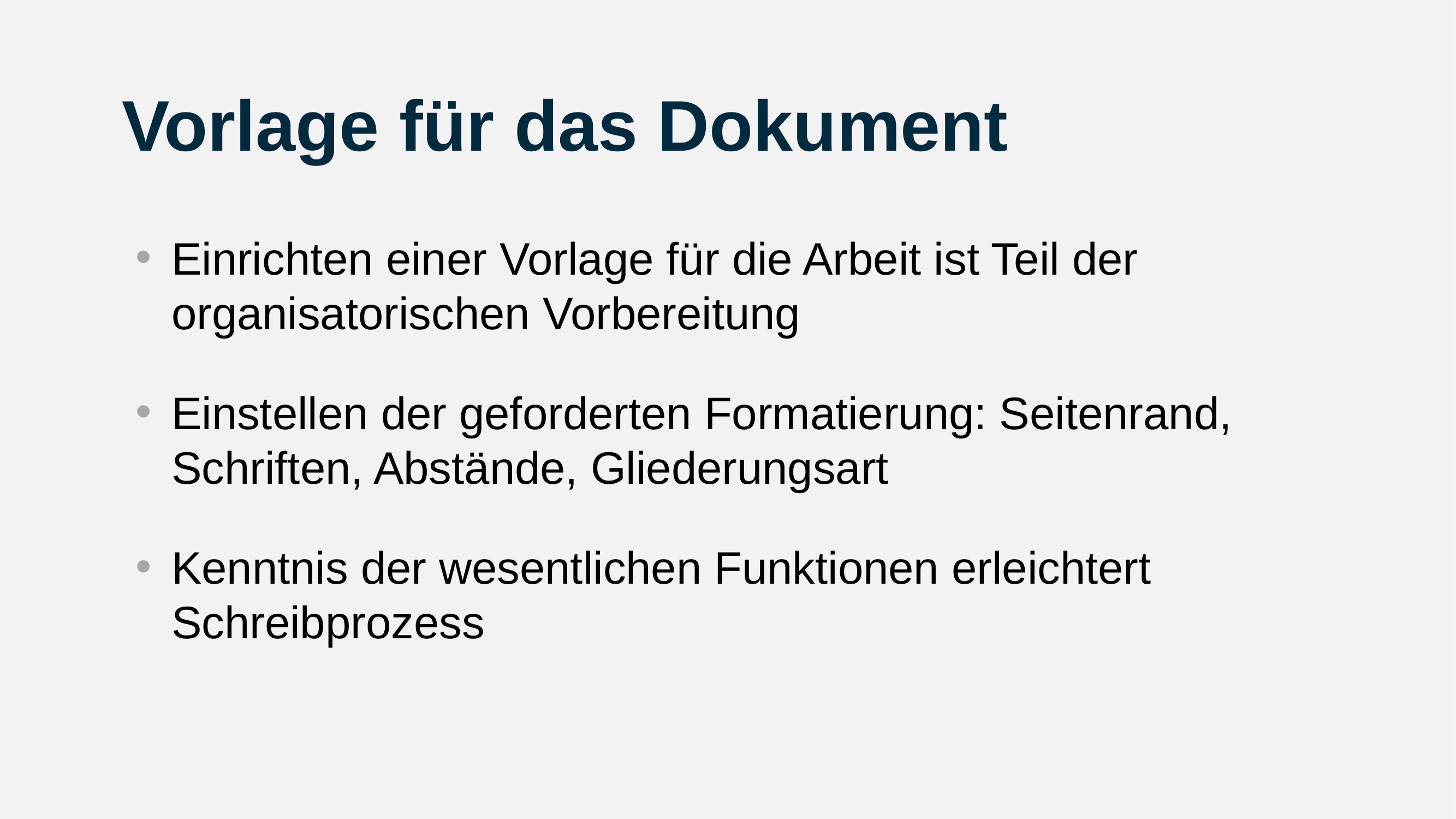

# Vorlage für das Dokument
Einrichten einer Vorlage für die Arbeit ist Teil der organisatorischen Vorbereitung
Einstellen der geforderten Formatierung: Seitenrand, Schriften, Abstände, Gliederungsart
Kenntnis der wesentlichen Funktionen erleichtert Schreibprozess